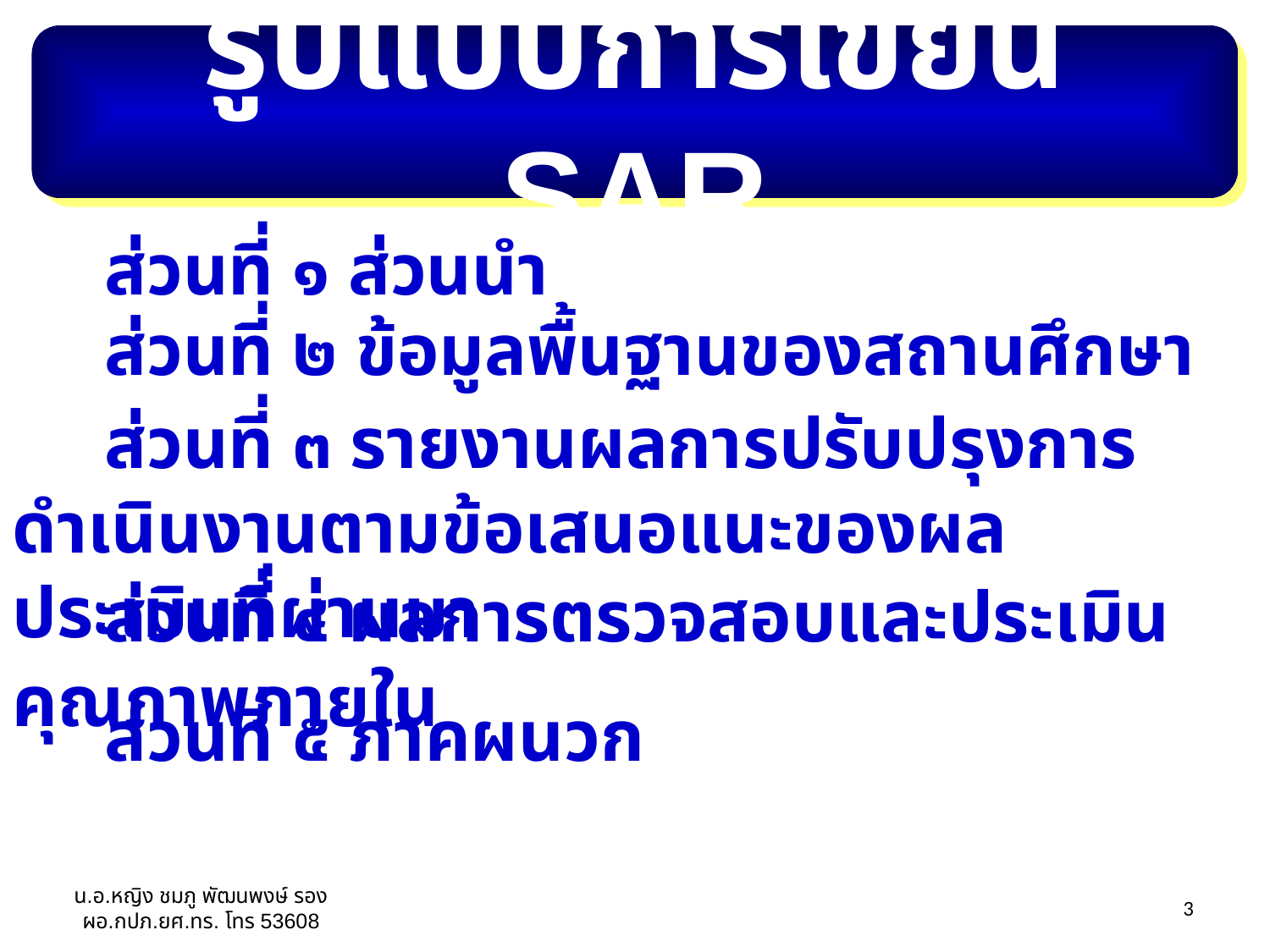

รูปแบบการเขียน SAR
     ส่วนที่ ๑ ส่วนนำ
     ส่วนที่ ๒ ข้อมูลพื้นฐานของสถานศึกษา
     ส่วนที่ ๓ รายงานผลการปรับปรุงการดำเนินงานตามข้อเสนอแนะของผลประเมินที่ผ่านมา
     ส่วนที่ ๔ ผลการตรวจสอบและประเมินคุณภาพภายใน
     ส่วนที่ ๕ ภาคผนวก
น.อ.หญิง ชมภู พัฒนพงษ์ รอง ผอ.กปภ.ยศ.ทร. โทร 53608
26/03/55
3